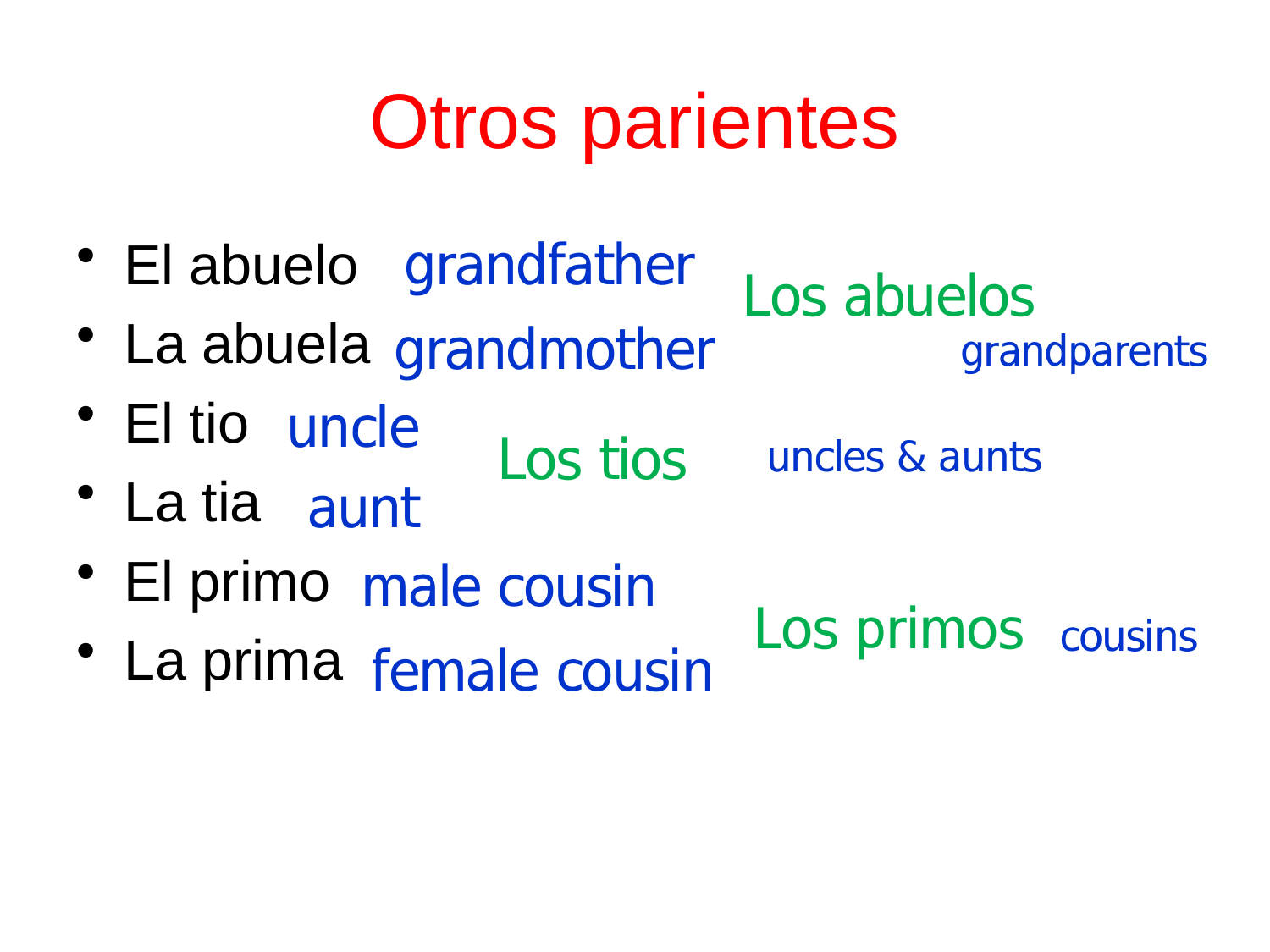

# Otros parientes
El abuelo
La abuela
El tio
La tia
El primo
La prima
grandfather
Los abuelos
grandmother
grandparents
uncle
Los tios
uncles & aunts
aunt
male cousin
Los primos
cousins
female cousin